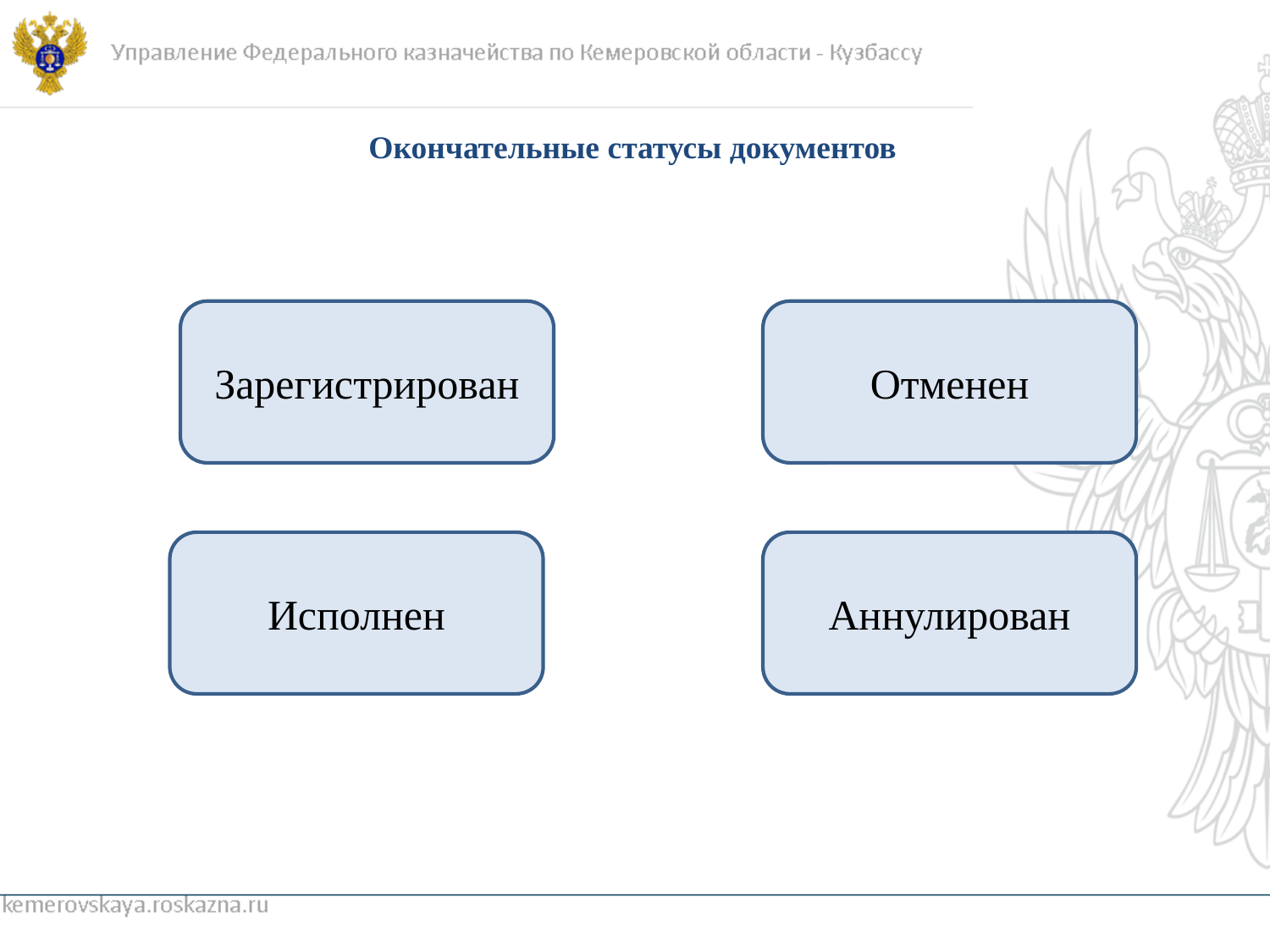

Окончательные статусы документов
Зарегистрирован
Отменен
Исполнен
Аннулирован
7
kemerovskaya.roskazna.ru
Управление Федерального казначейства по Кемеровской области - Кузбассу